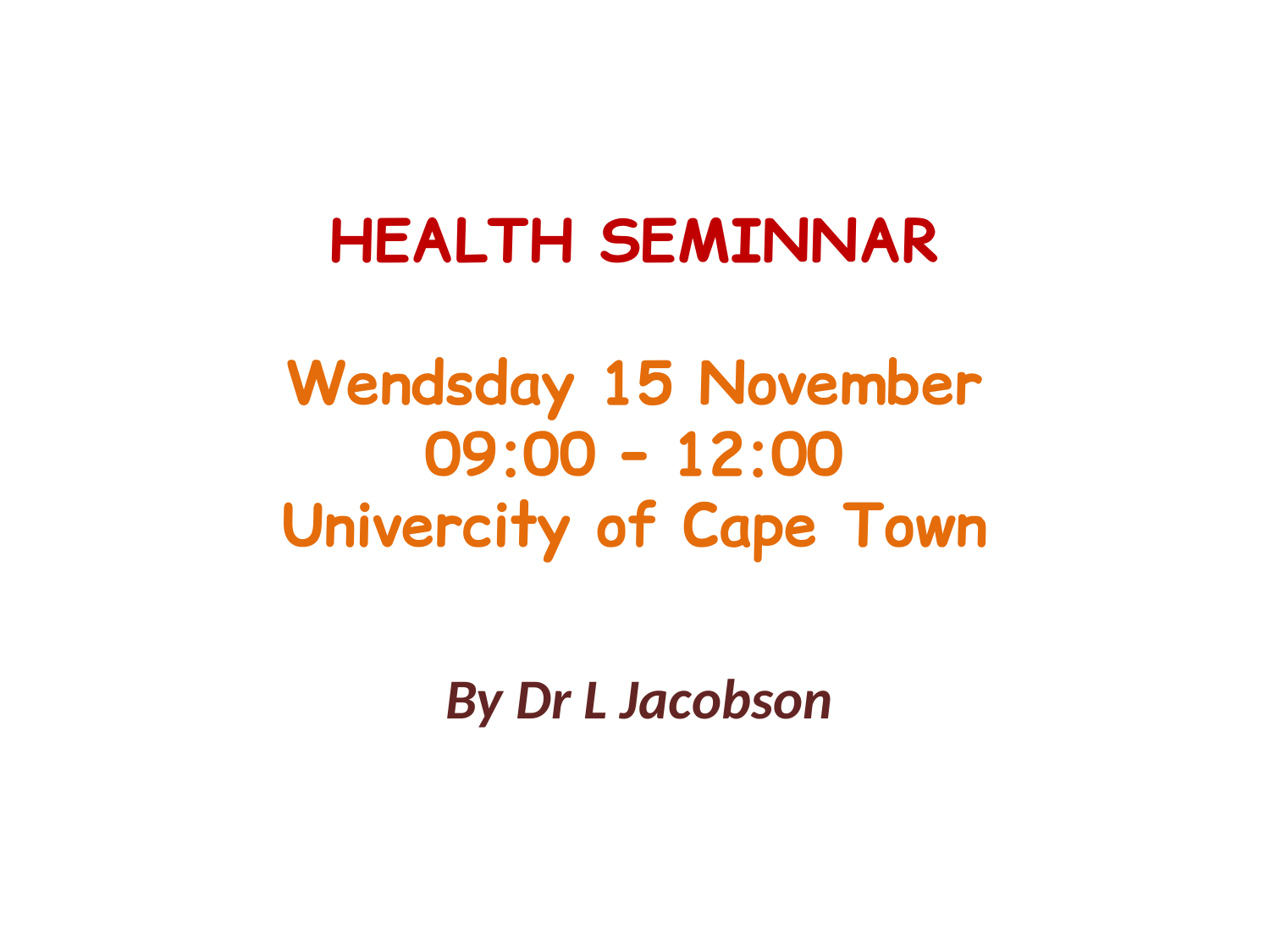

# HEALTH SEMINNAR Wendsday 15 November 09:00 – 12:00 Univercity of Cape Town
By Dr L Jacobson